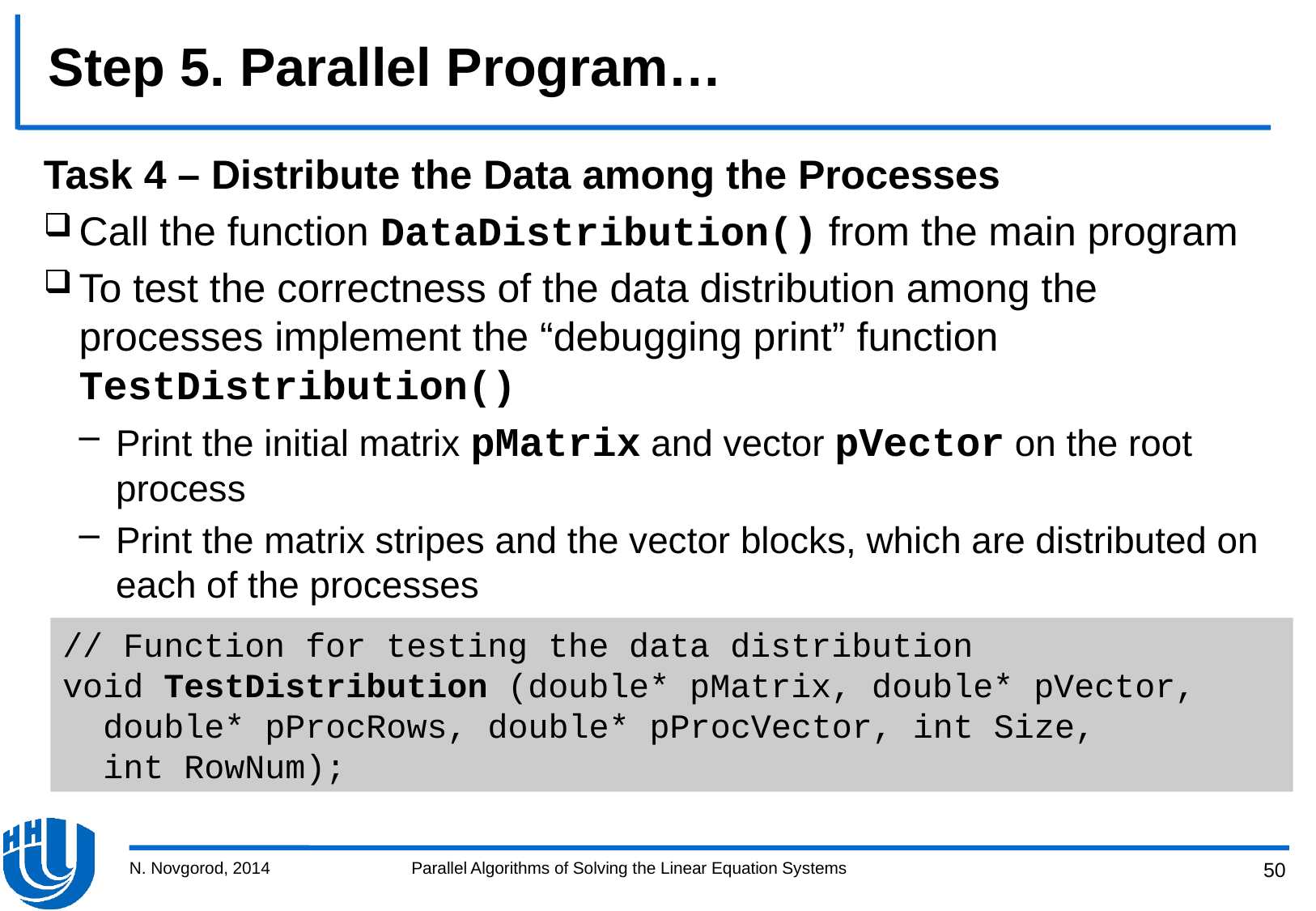

# Step 5. Parallel Program…
Task 4 – Distribute the Data among the Processes
Call the function DataDistribution() from the main program
To test the correctness of the data distribution among the processes implement the “debugging print” function TestDistribution()
Print the initial matrix pMatrix and vector pVector on the root process
Print the matrix stripes and the vector blocks, which are distributed on each of the processes
// Function for testing the data distribution
void TestDistribution (double* pMatrix, double* pVector,
  double* pProcRows, double* pProcVector, int Size,
  int RowNum);
N. Novgorod, 2014
Parallel Algorithms of Solving the Linear Equation Systems
50